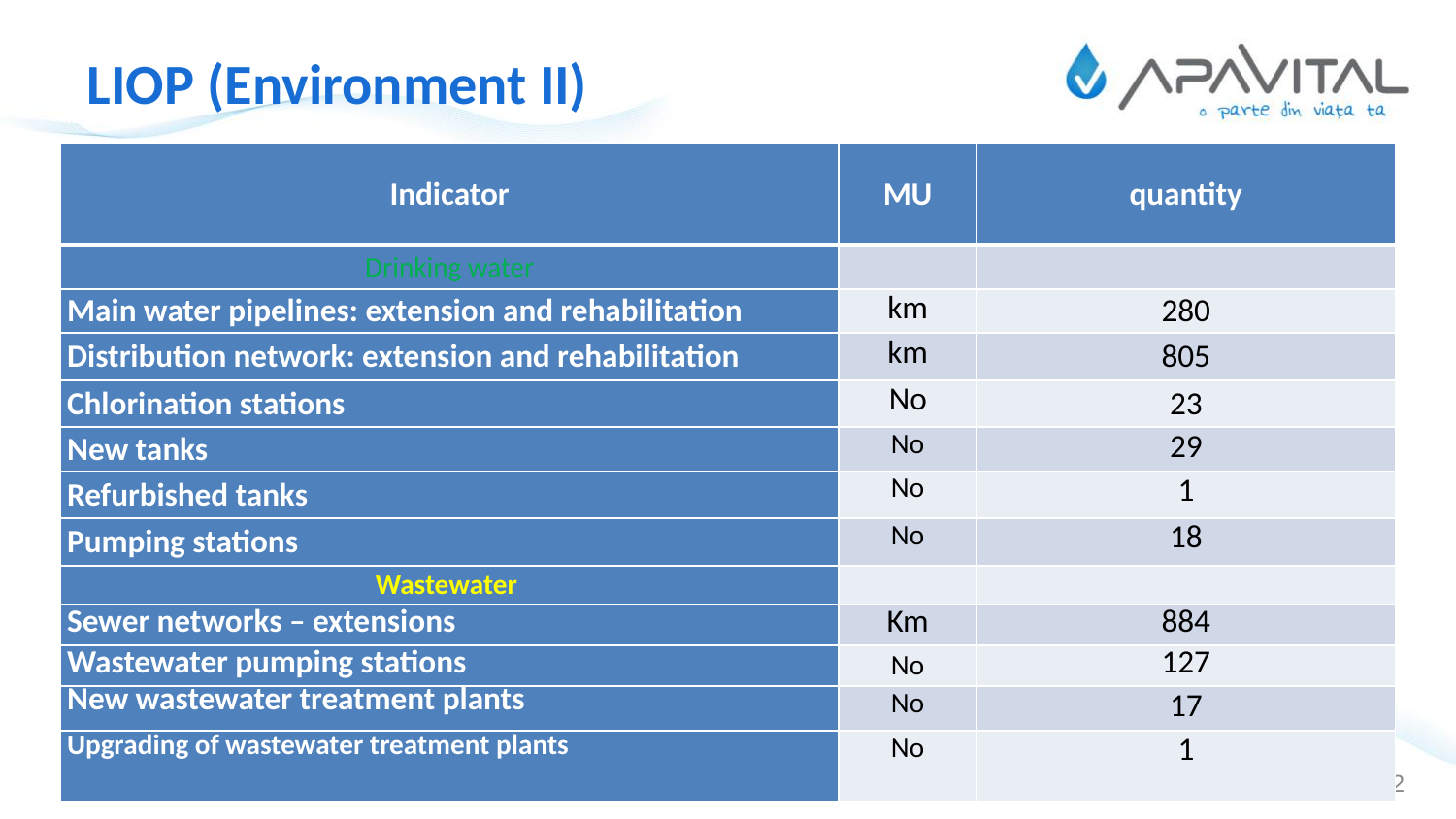

LIOP (Environment II)
| Indicator | MU | quantity |
| --- | --- | --- |
| Drinking water |  |  |
| Main water pipelines: extension and rehabilitation | km | 280 |
| Distribution network: extension and rehabilitation | km | 805 |
| Chlorination stations | No | 23 |
| New tanks | No | 29 |
| Refurbished tanks | No | 1 |
| Pumping stations | No | 18 |
| Wastewater |  |  |
| Sewer networks – extensions | Km | 884 |
| Wastewater pumping stations | No | 127 |
| New wastewater treatment plants | No | 17 |
| Upgrading of wastewater treatment plants | No | 1 |
32